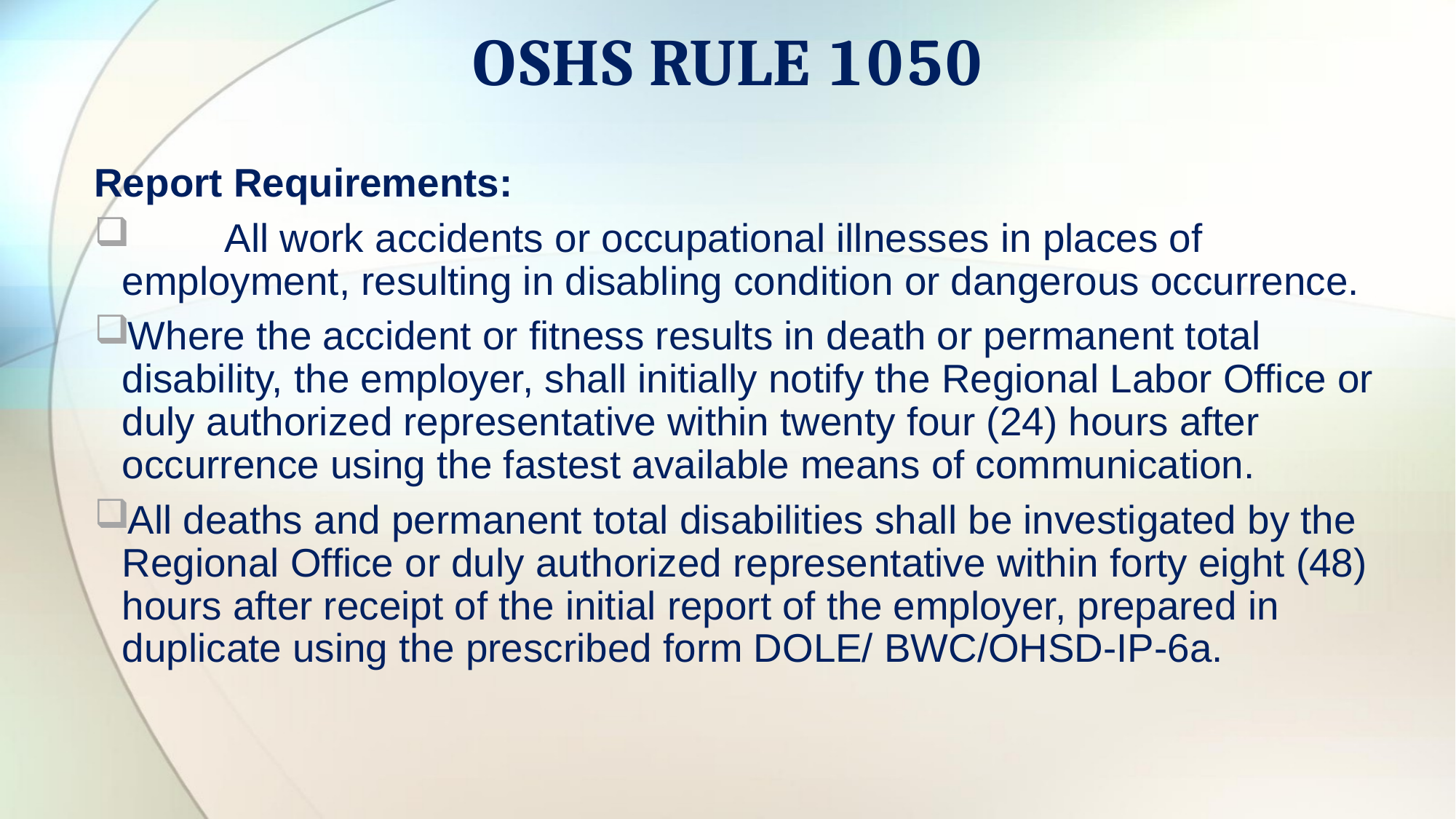

# OSHS RULE 1050
Report Requirements:
	All work accidents or occupational illnesses in places of employment, resulting in disabling condition or dangerous occurrence.
Where the accident or fitness results in death or permanent total disability, the employer, shall initially notify the Regional Labor Office or duly authorized representative within twenty four (24) hours after occurrence using the fastest available means of communication.
All deaths and permanent total disabilities shall be investigated by the Regional Office or duly authorized representative within forty eight (48) hours after receipt of the initial report of the employer, prepared in duplicate using the prescribed form DOLE/ BWC/OHSD-IP-6a.